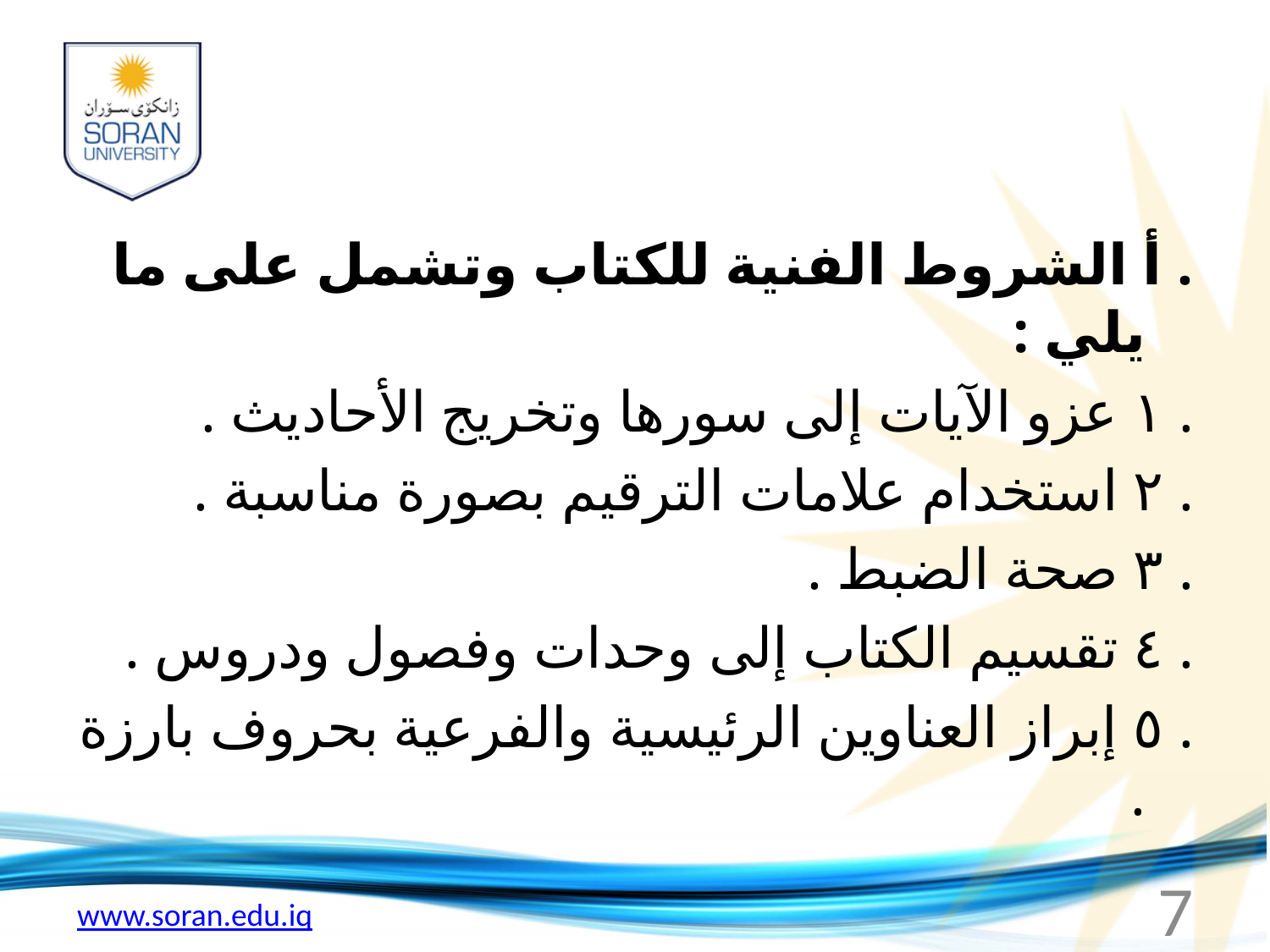

. أ الشروط الفنية للكتاب وتشمل على ما يلي :
. ١ عزو الآيات إلى سورها وتخريج الأحاديث .
. ٢ استخدام علامات الترقيم بصورة مناسبة .
. ٣ صحة الضبط .
. ٤ تقسيم الكتاب إلى وحدات وفصول ودروس .
. ٥ إبراز العناوين الرئيسية والفرعية بحروف بارزة .

7